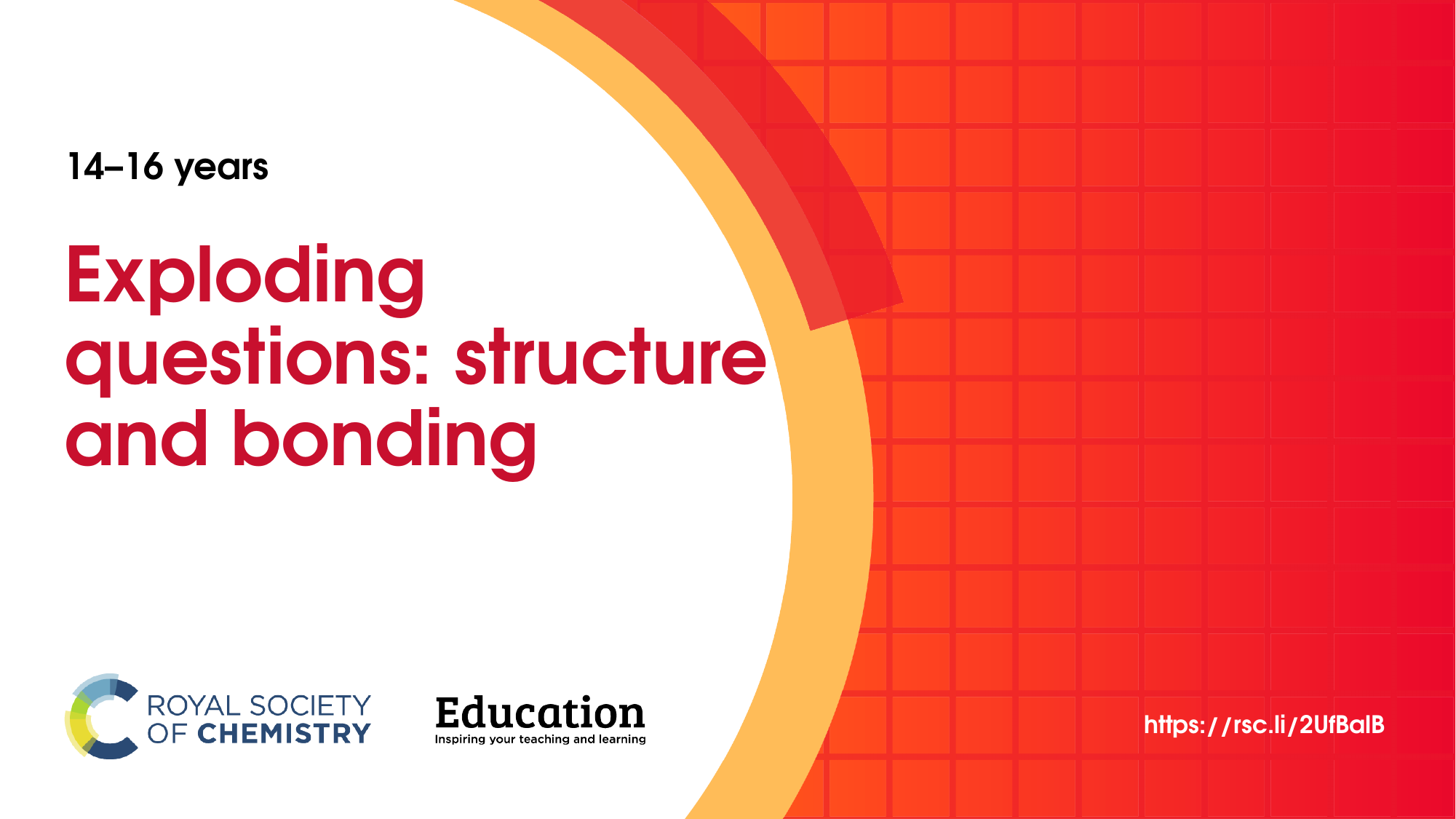

# 14–16 years
Exploding questions: structure and bonding